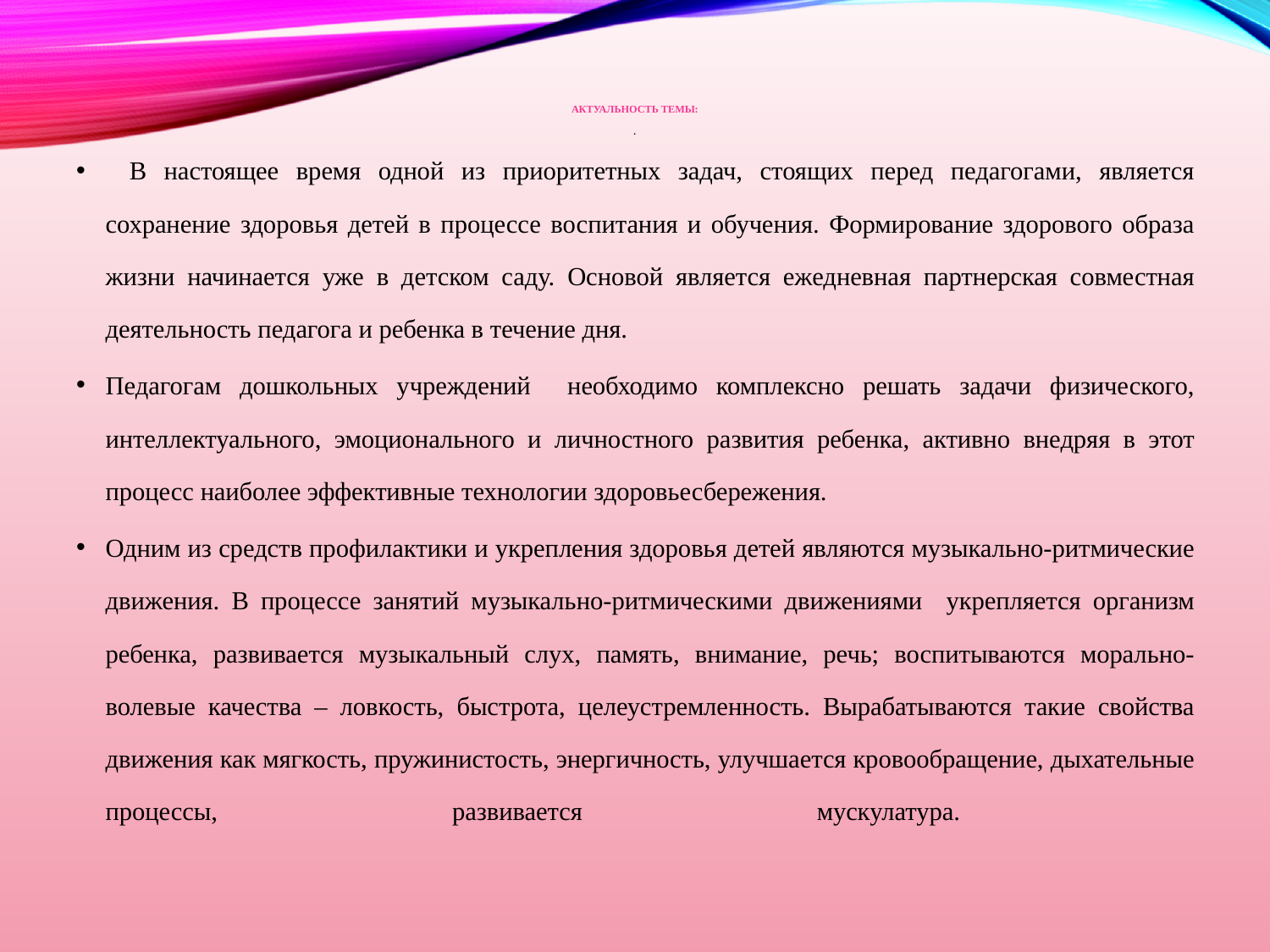

# Актуальность темы: .
  В настоящее время одной из приоритетных задач, стоящих перед педагогами, является сохранение здоровья детей в процессе воспитания и обучения. Формирование здорового образа жизни начинается уже в детском саду. Основой является ежедневная партнерская совместная деятельность педагога и ребенка в течение дня.
Педагогам дошкольных учреждений  необходимо комплексно решать задачи физического, интеллектуального, эмоционального и личностного развития ребенка, активно внедряя в этот процесс наиболее эффективные технологии здоровьесбережения.
Одним из средств профилактики и укрепления здоровья детей являются музыкально-ритмические движения. В процессе занятий музыкально-ритмическими движениями  укрепляется организм ребенка, развивается музыкальный слух, память, внимание, речь; воспитываются морально-волевые качества – ловкость, быстрота, целеустремленность. Вырабатываются такие свойства движения как мягкость, пружинистость, энергичность, улучшается кровообращение, дыхательные процессы, развивается мускулатура.